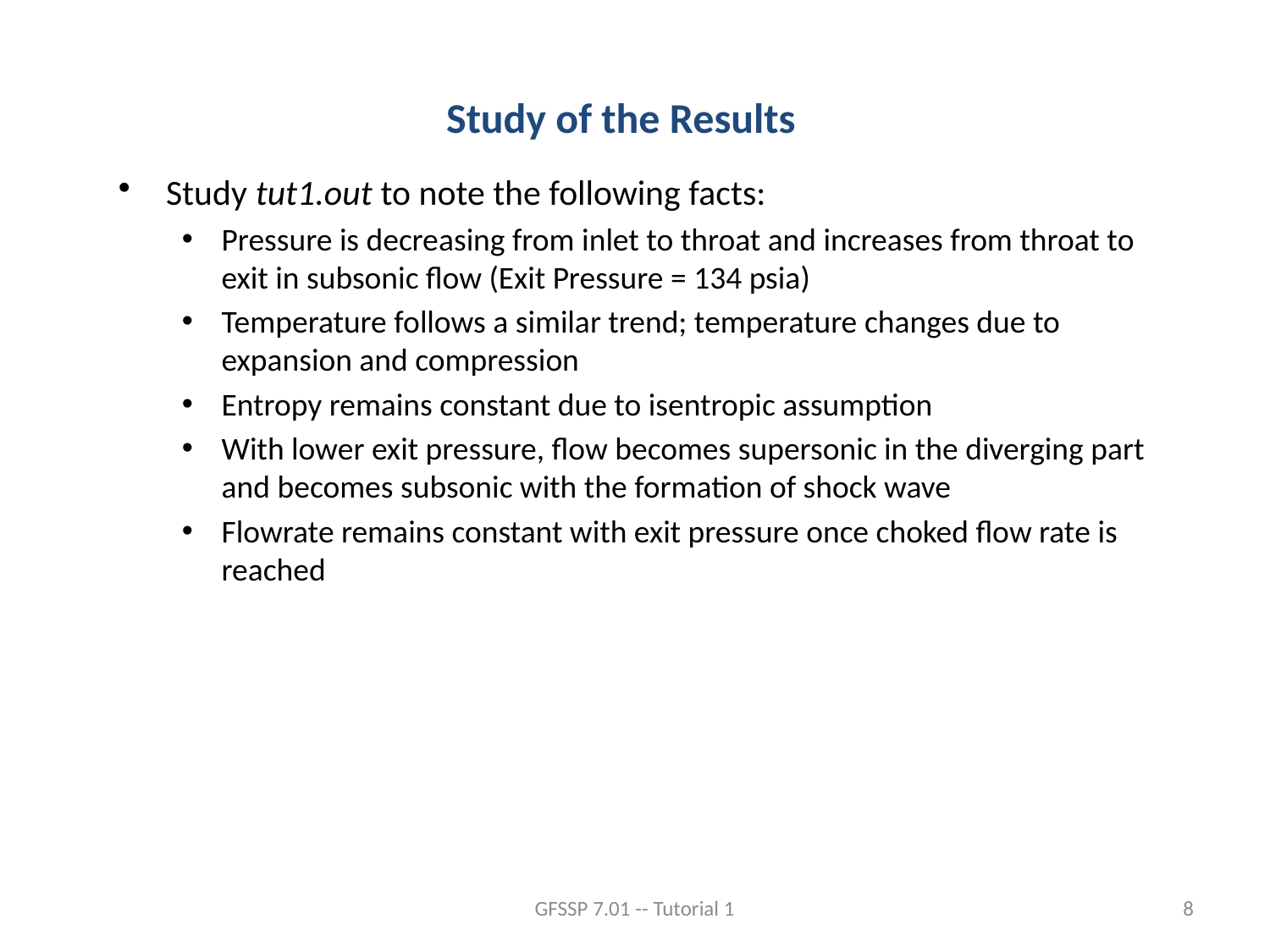

Study of the Results
Study tut1.out to note the following facts:
Pressure is decreasing from inlet to throat and increases from throat to exit in subsonic flow (Exit Pressure = 134 psia)
Temperature follows a similar trend; temperature changes due to expansion and compression
Entropy remains constant due to isentropic assumption
With lower exit pressure, flow becomes supersonic in the diverging part and becomes subsonic with the formation of shock wave
Flowrate remains constant with exit pressure once choked flow rate is reached

GFSSP 7.01 -- Tutorial 1
8